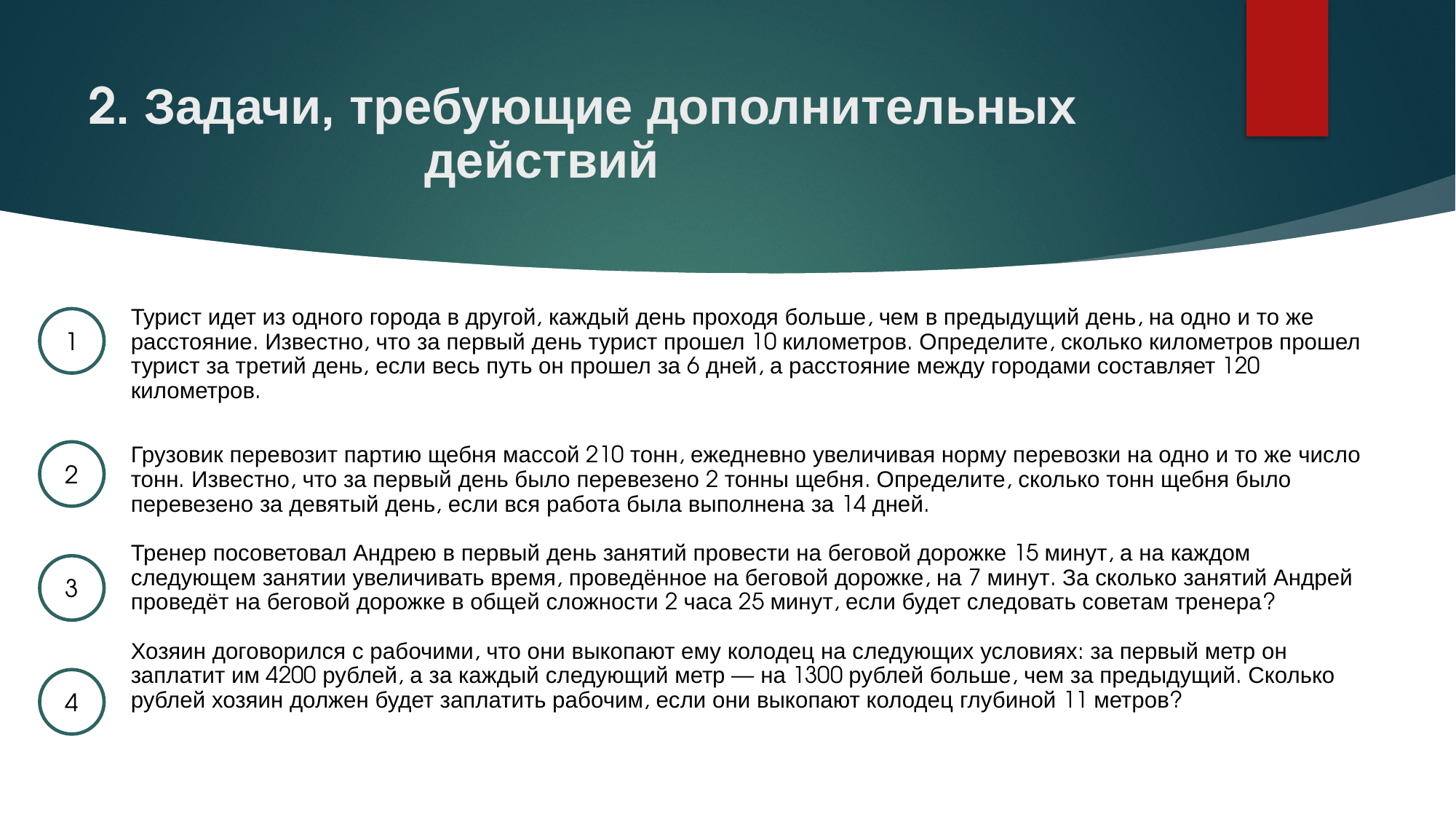

# 2. Задачи, требующие дополнительных                               действий

Турист идет из одного города в другой, каждый день проходя больше, чем в предыдущий день, на одно и то же расстояние. Известно, что за первый день турист прошел 10 километров. Определите, сколько километров прошел турист за третий день, если весь путь он прошел за 6 дней, а расстояние между городами составляет 120 километров.
Грузовик перевозит партию щебня массой 210 тонн, ежедневно увеличивая норму перевозки на одно и то же число тонн. Известно, что за первый день было перевезено 2 тонны щебня. Определите, сколько тонн щебня было перевезено за девятый день, если вся работа была выполнена за 14 дней.
Тренер посоветовал Андрею в первый день занятий провести на беговой дорожке 15 минут, а на каждом следующем занятии увеличивать время, проведённое на беговой дорожке, на 7 минут. За сколько занятий Андрей проведёт на беговой дорожке в общей сложности 2 часа 25 минут, если будет следовать советам тренера?
Хозяин договорился с рабочими, что они выкопают ему колодец на следующих условиях: за первый метр он заплатит им 4200 рублей, а за каждый следующий метр — на 1300 рублей больше, чем за предыдущий. Сколько рублей хозяин должен будет заплатить рабочим, если они выкопают колодец глубиной 11 метров?
1
2
3
4